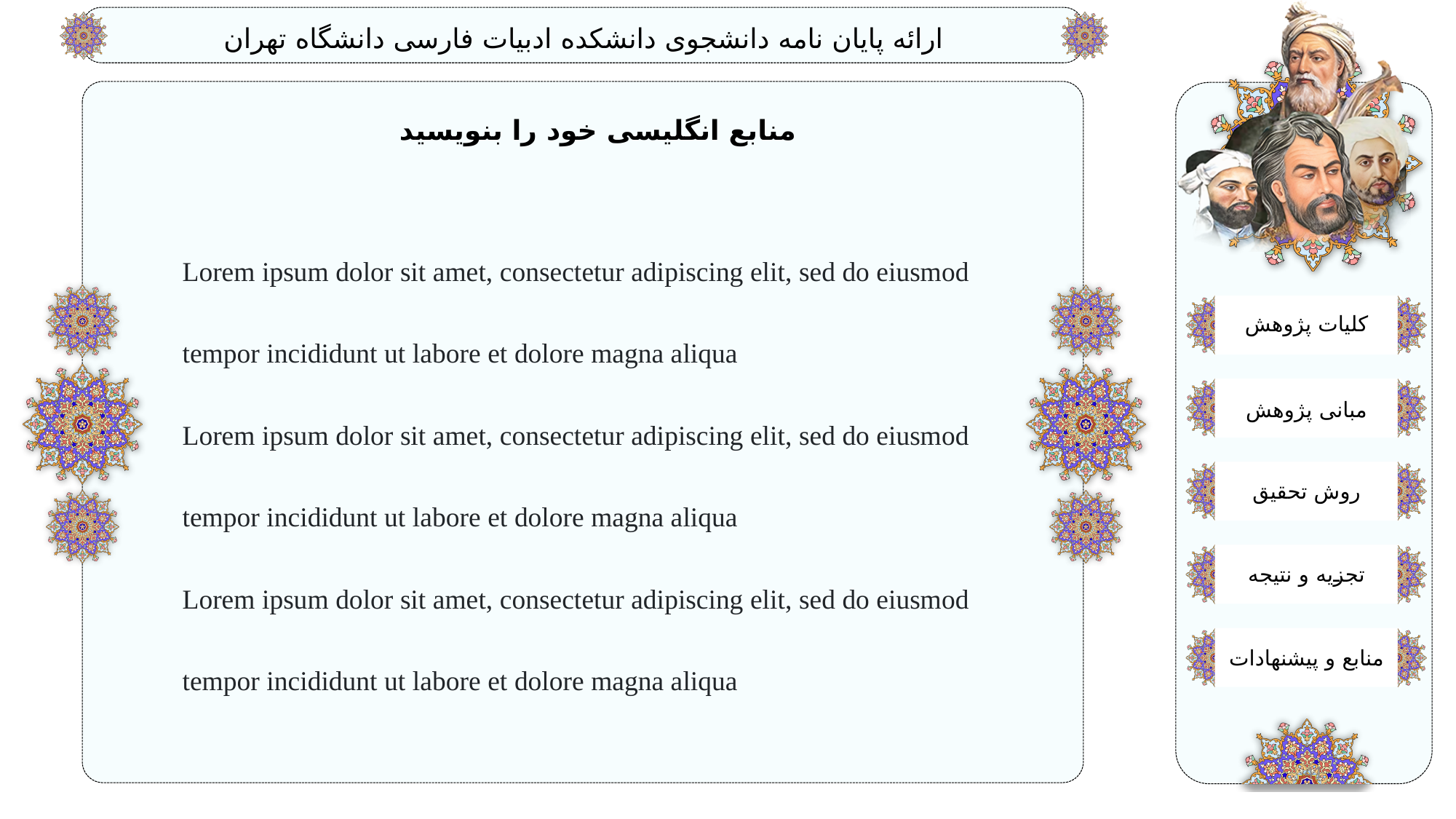

ارائه پایان نامه دانشجوی دانشکده ادبیات فارسی دانشگاه تهران
منابع انگلیسی خود را بنویسید
Lorem ipsum dolor sit amet, consectetur adipiscing elit, sed do eiusmod tempor incididunt ut labore et dolore magna aliqua
Lorem ipsum dolor sit amet, consectetur adipiscing elit, sed do eiusmod tempor incididunt ut labore et dolore magna aliqua
Lorem ipsum dolor sit amet, consectetur adipiscing elit, sed do eiusmod tempor incididunt ut labore et dolore magna aliqua
کلیات پژوهش
مبانی پژوهش
روش تحقیق
تجزیه و نتیجه
منابع و پیشنهادات
41